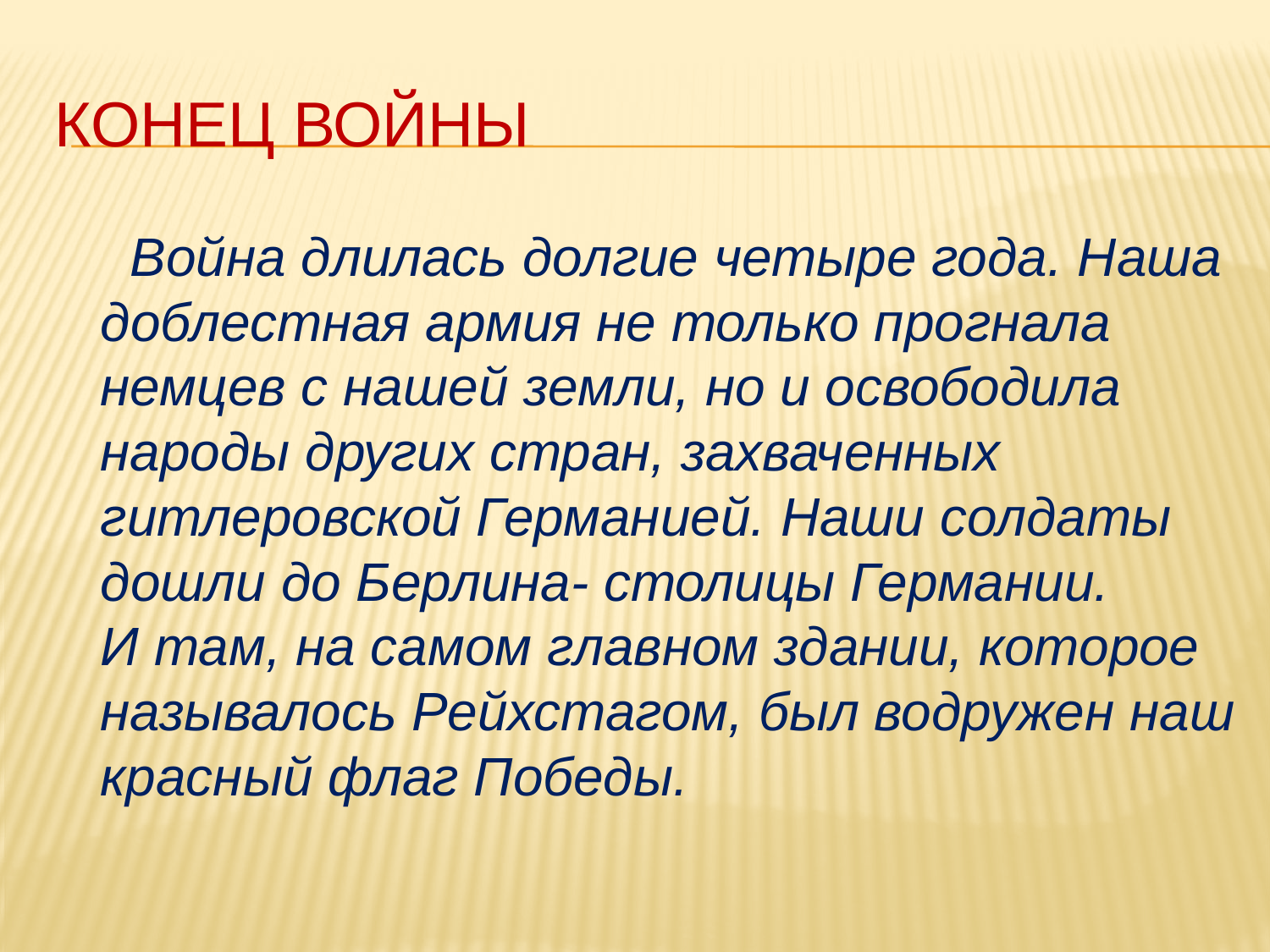

# КОНЕЦ ВОЙНЫ
     Война длилась долгие четыре года. Наша доблестная армия не только прогнала немцев с нашей земли, но и освободила народы других стран, захваченных гитлеровской Германией. Наши солдаты дошли до Берлина- столицы Германии. И там, на самом главном здании, которое называлось Рейхстагом, был водружен наш красный флаг Победы.